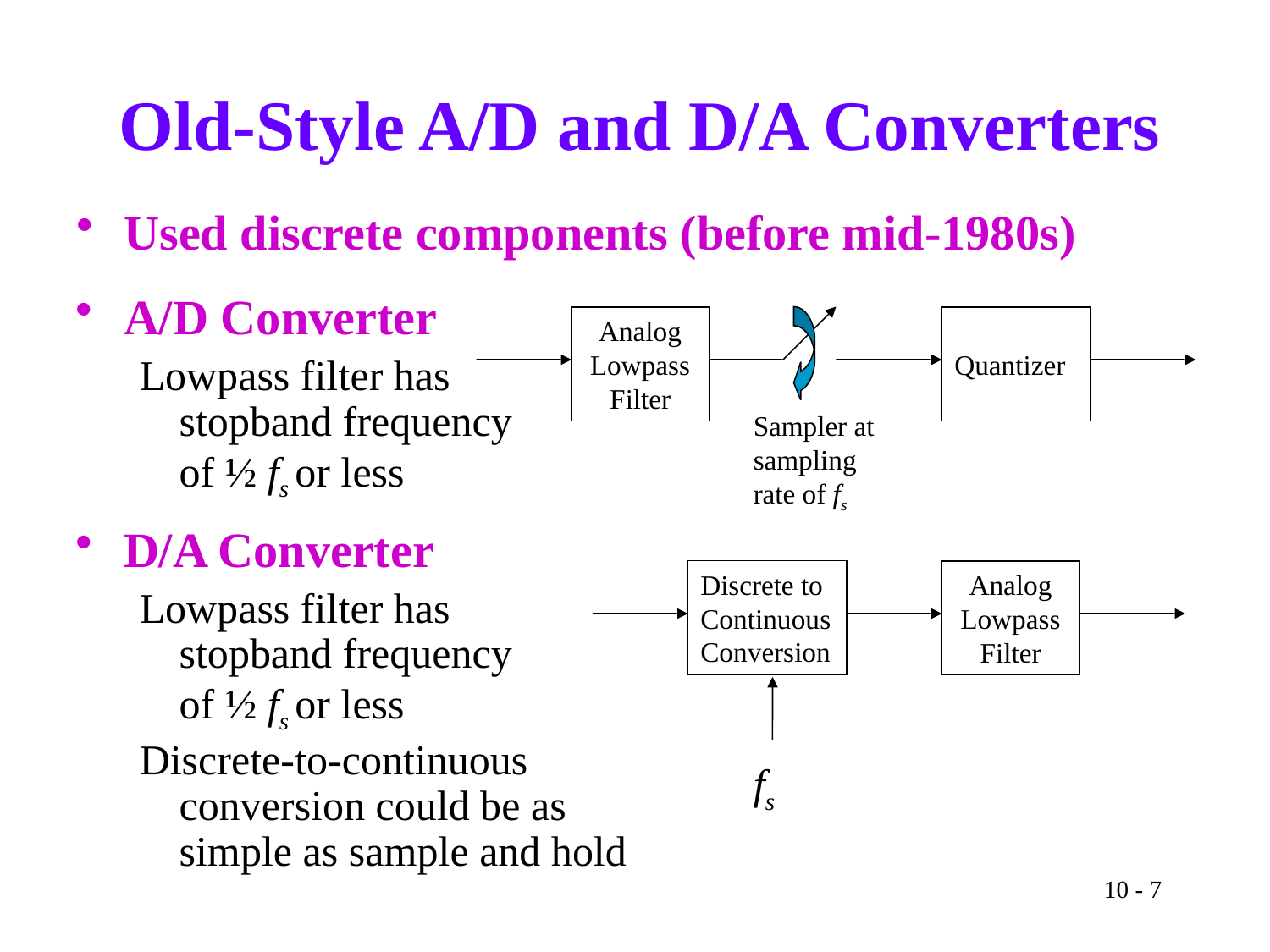

# Old-Style A/D and D/A Converters
Used discrete components (before mid-1980s)
A/D Converter
Lowpass filter has
stopband frequency
of ½ fs or less

Analog Lowpass Filter
Quantizer

Sampler at sampling rate of fs
D/A Converter
Lowpass filter has
stopband frequency
of ½ fs or less
Discrete-to-continuous
conversion could be as
simple as sample and hold
Discrete to Continuous Conversion
Analog Lowpass Filter

fs
10 - 7